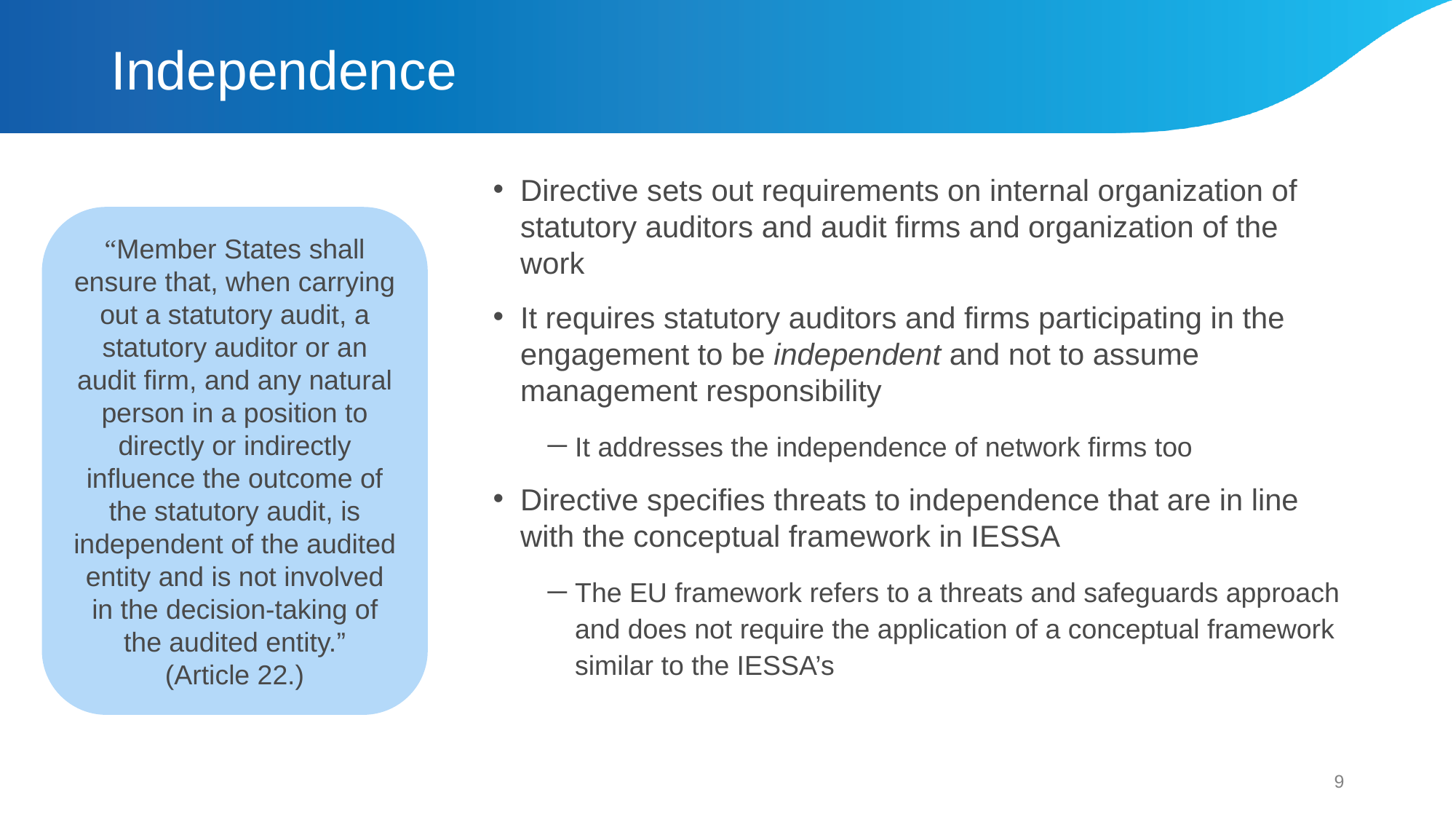

# Independence
Directive sets out requirements on internal organization of statutory auditors and audit firms and organization of the work
It requires statutory auditors and firms participating in the engagement to be independent and not to assume management responsibility
It addresses the independence of network firms too
Directive specifies threats to independence that are in line with the conceptual framework in IESSA
The EU framework refers to a threats and safeguards approach and does not require the application of a conceptual framework similar to the IESSA’s

“Member States shall ensure that, when carrying out a statutory audit, a statutory auditor or an audit firm, and any natural person in a position to directly or indirectly influence the outcome of the statutory audit, is independent of the audited entity and is not involved in the decision-taking of the audited entity.”
(Article 22.)
9